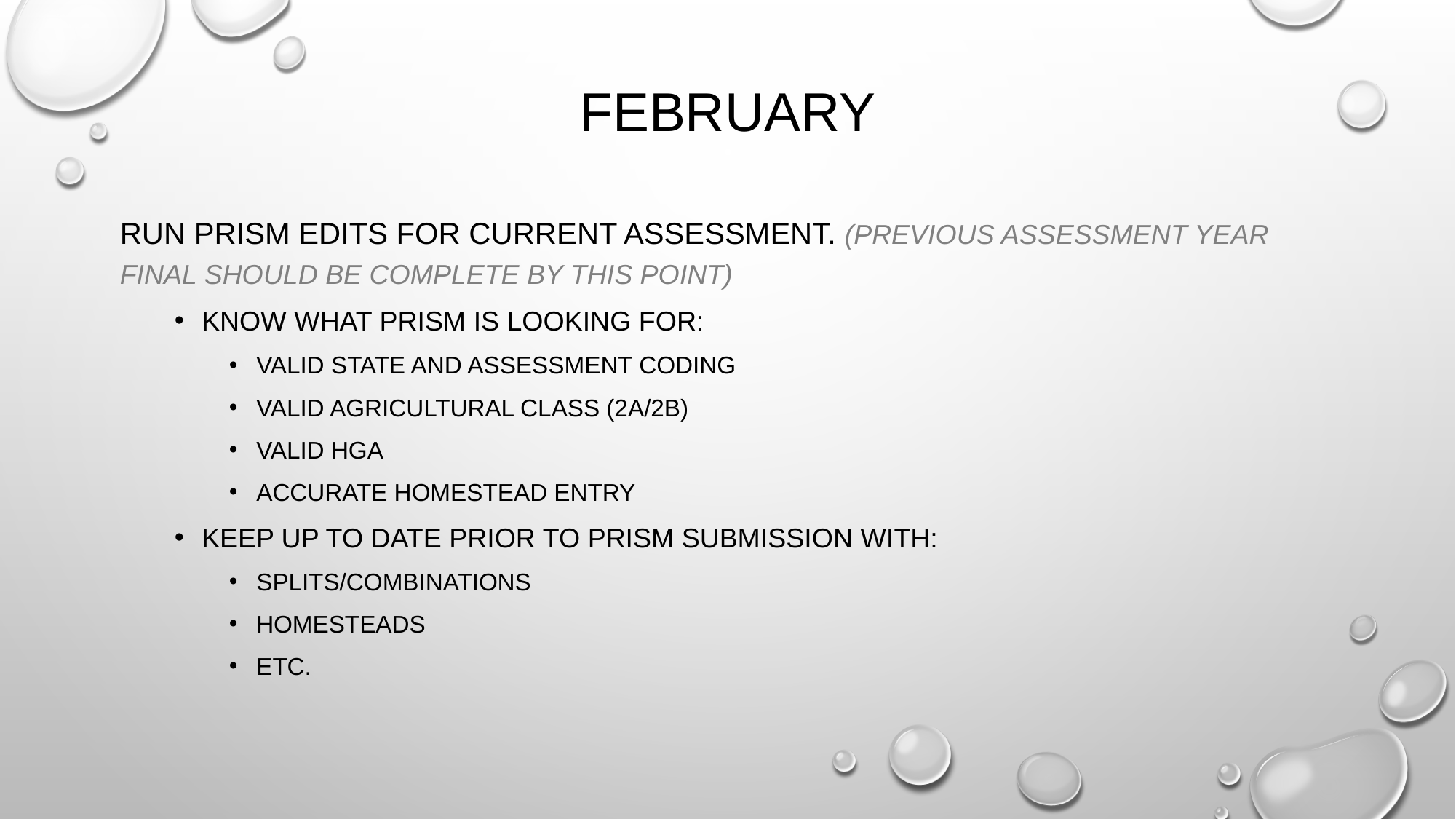

# february
RUN prism edits for current assessment. (Previous assessment year final should be complete by this point)
Know what prism is looking for:
Valid state and assessment coding
Valid agricultural class (2a/2b)
Valid hga
Accurate homestead entry
Keep up to date prior to prism submission with:
Splits/combinations
Homesteads
Etc.